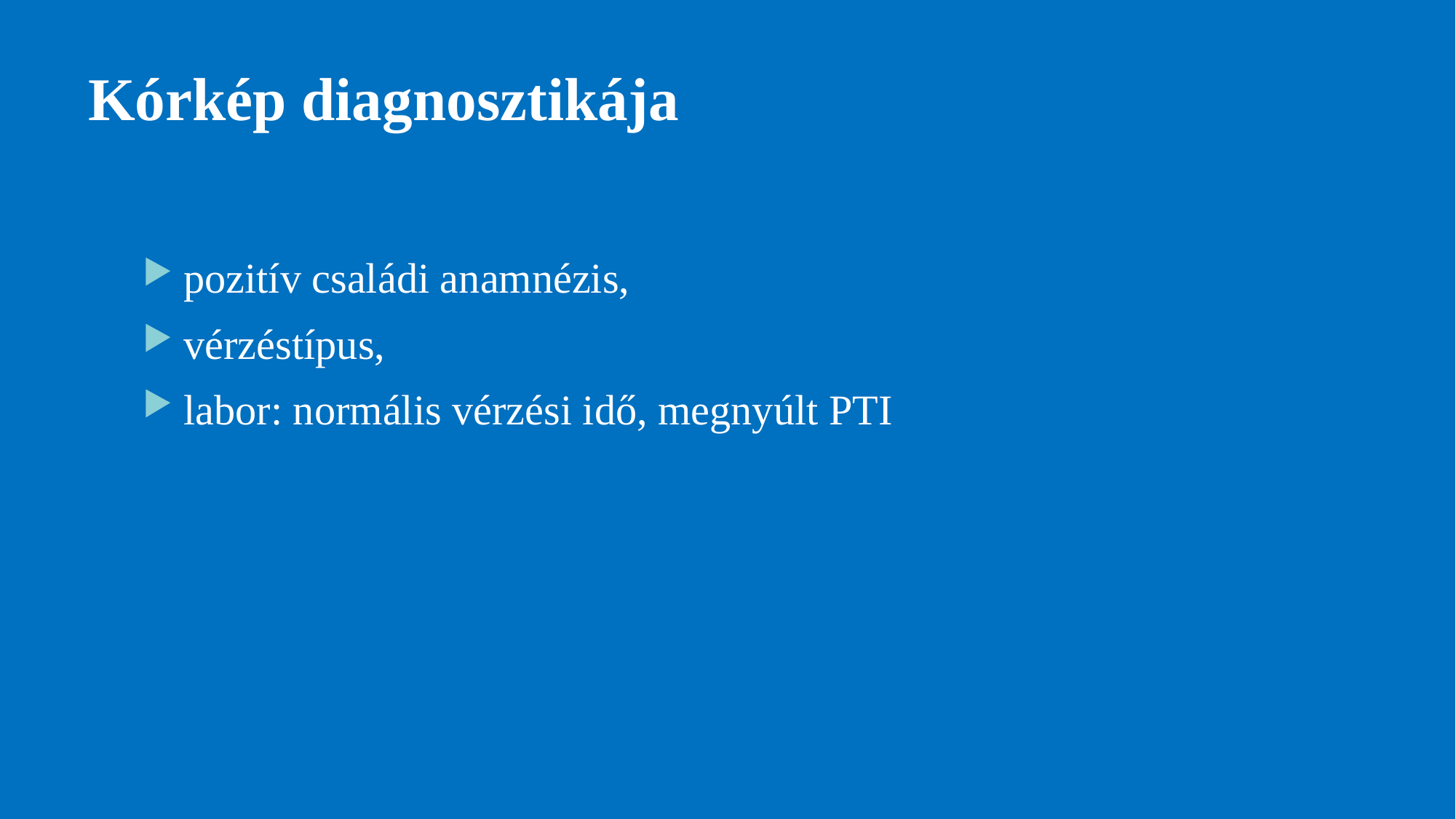

# Kórkép diagnosztikája
pozitív családi anamnézis,
vérzéstípus,
labor: normális vérzési idő, megnyúlt PTI